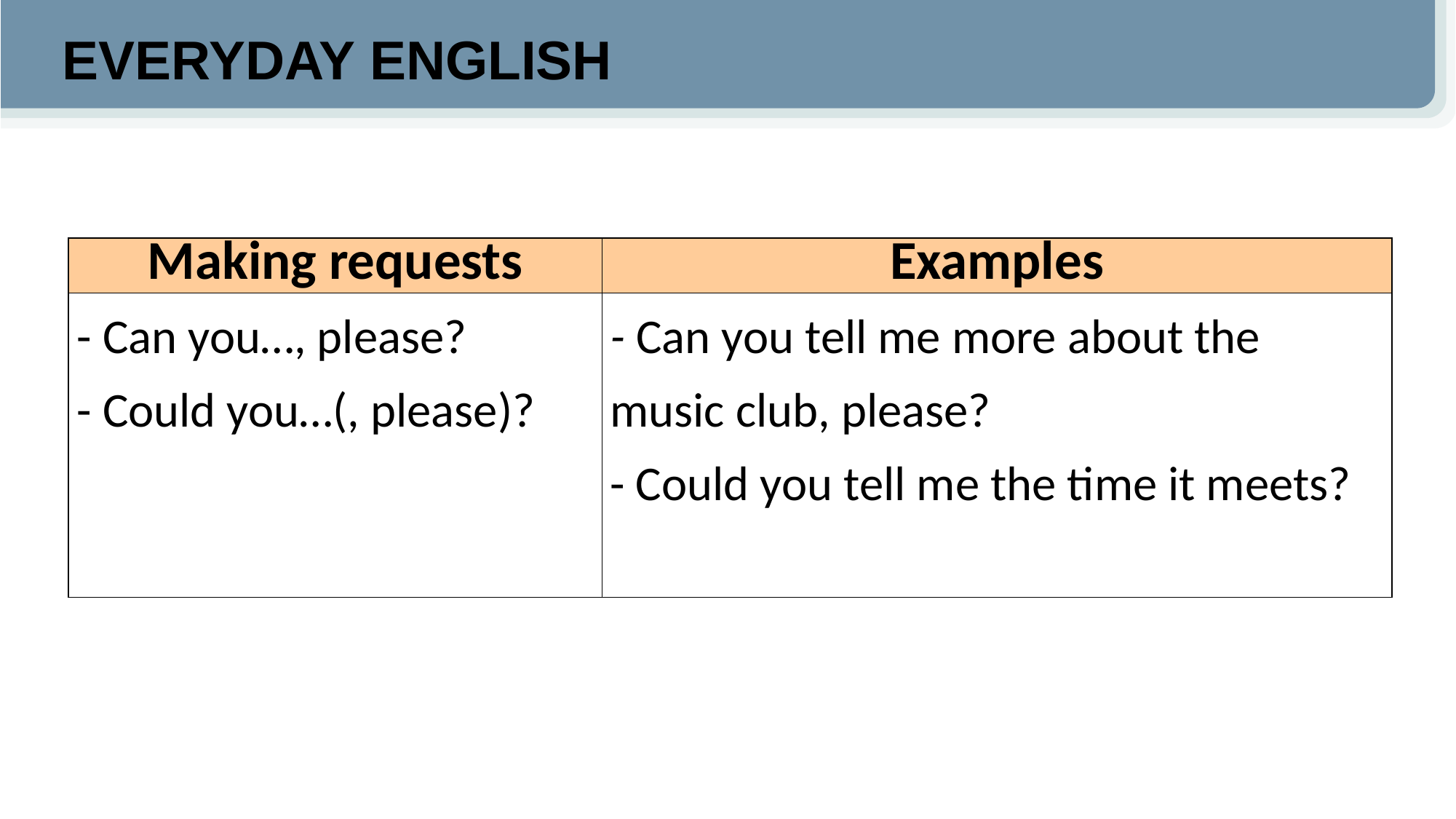

EVERYDAY ENGLISH
| Making requests | Examples |
| --- | --- |
| - Can you…, please? - Could you…(, please)? | - Can you tell me more about the music club, please?  - Could you tell me the time it meets? |